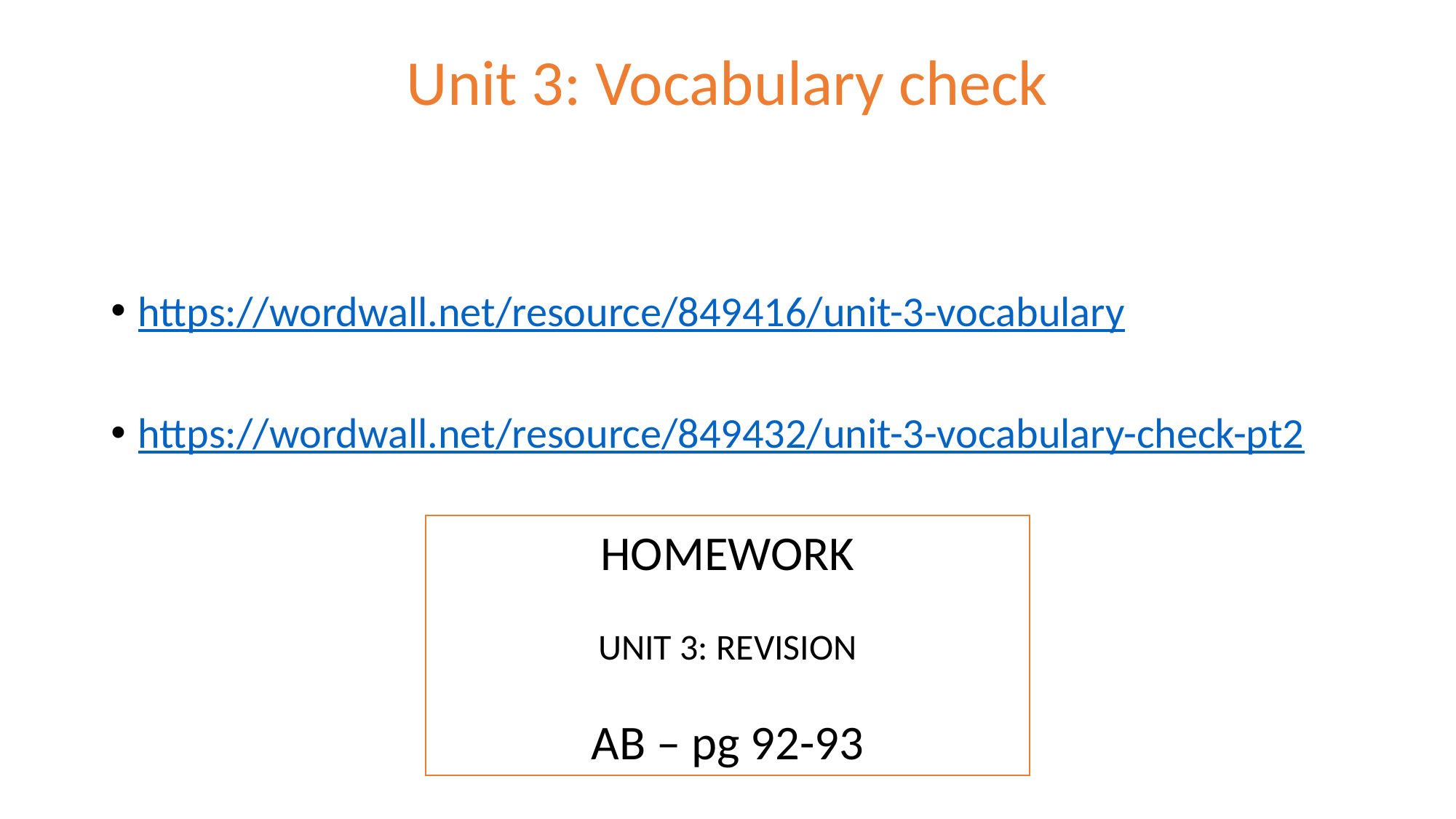

# Unit 3: Vocabulary check

https://wordwall.net/resource/849416/unit-3-vocabulary

https://wordwall.net/resource/849432/unit-3-vocabulary-check-pt2
HOMEWORK

UNIT 3: REVISION

AB – pg 92-93